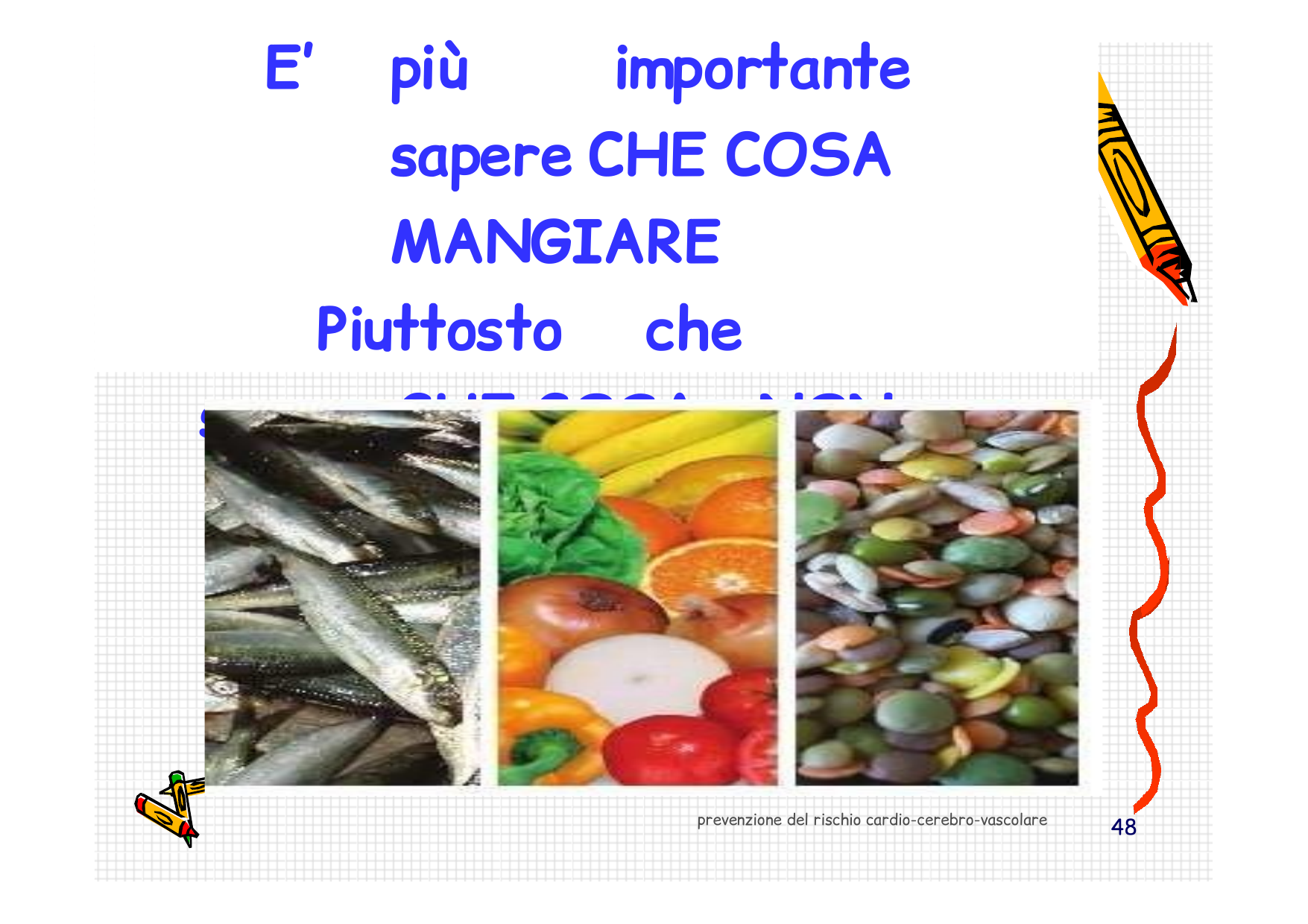

E’	più		importante	sapere CHE	COSA	MANGIARE
Piuttosto	che		sapere CHE	COSA	NON	MANGIARE

Provincia Milano 1

prevenzione del rischio cardio-cerebro-vascolare

48